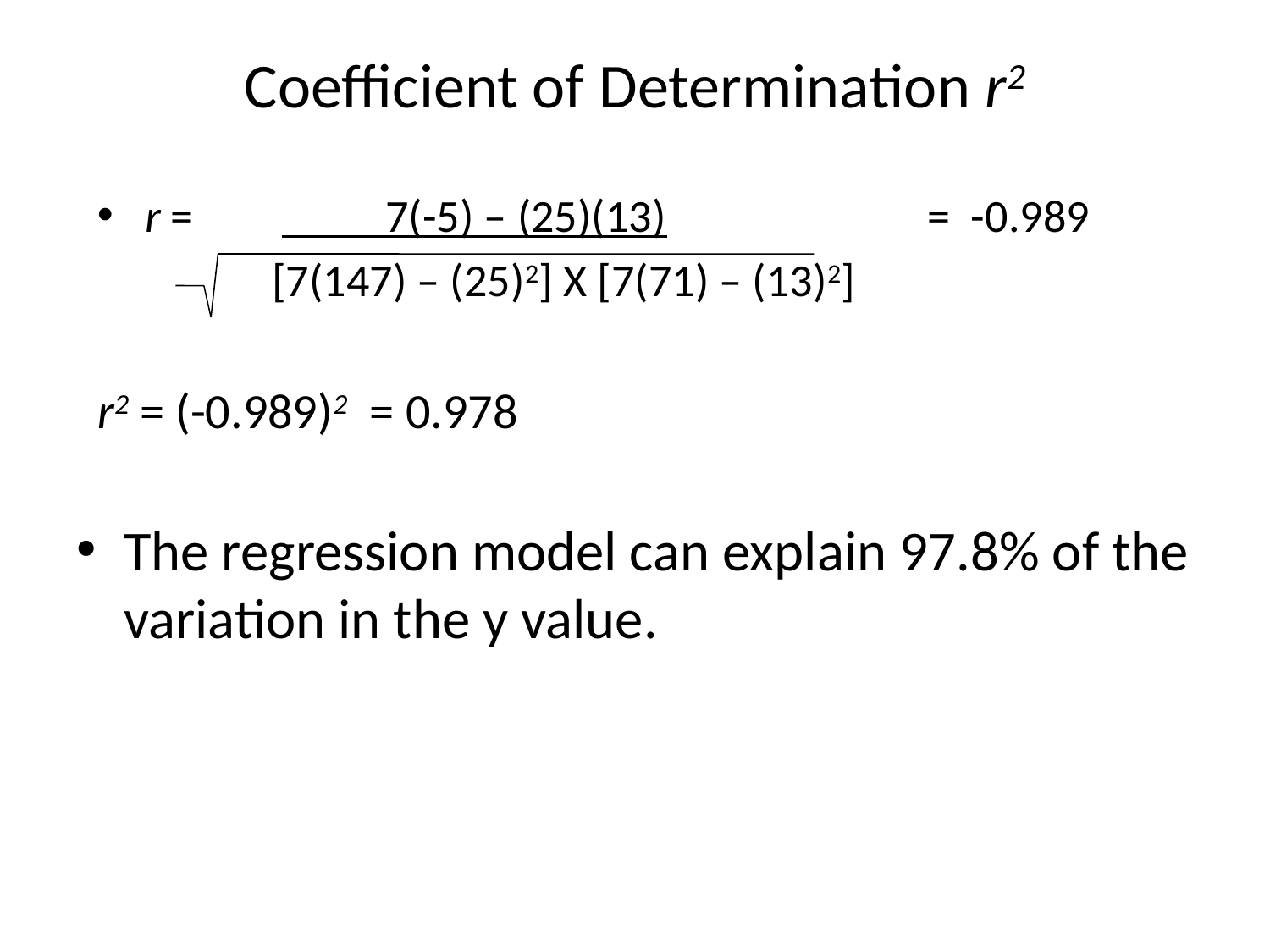

# Coefficient of Determination r2
r = 	           7(-5) – (25)(13)		  =  -0.989
		[7(147) – (25)2] X [7(71) – (13)2]

r2 = (-0.989)2  = 0.978

The regression model can explain 97.8% of the variation in the y value.